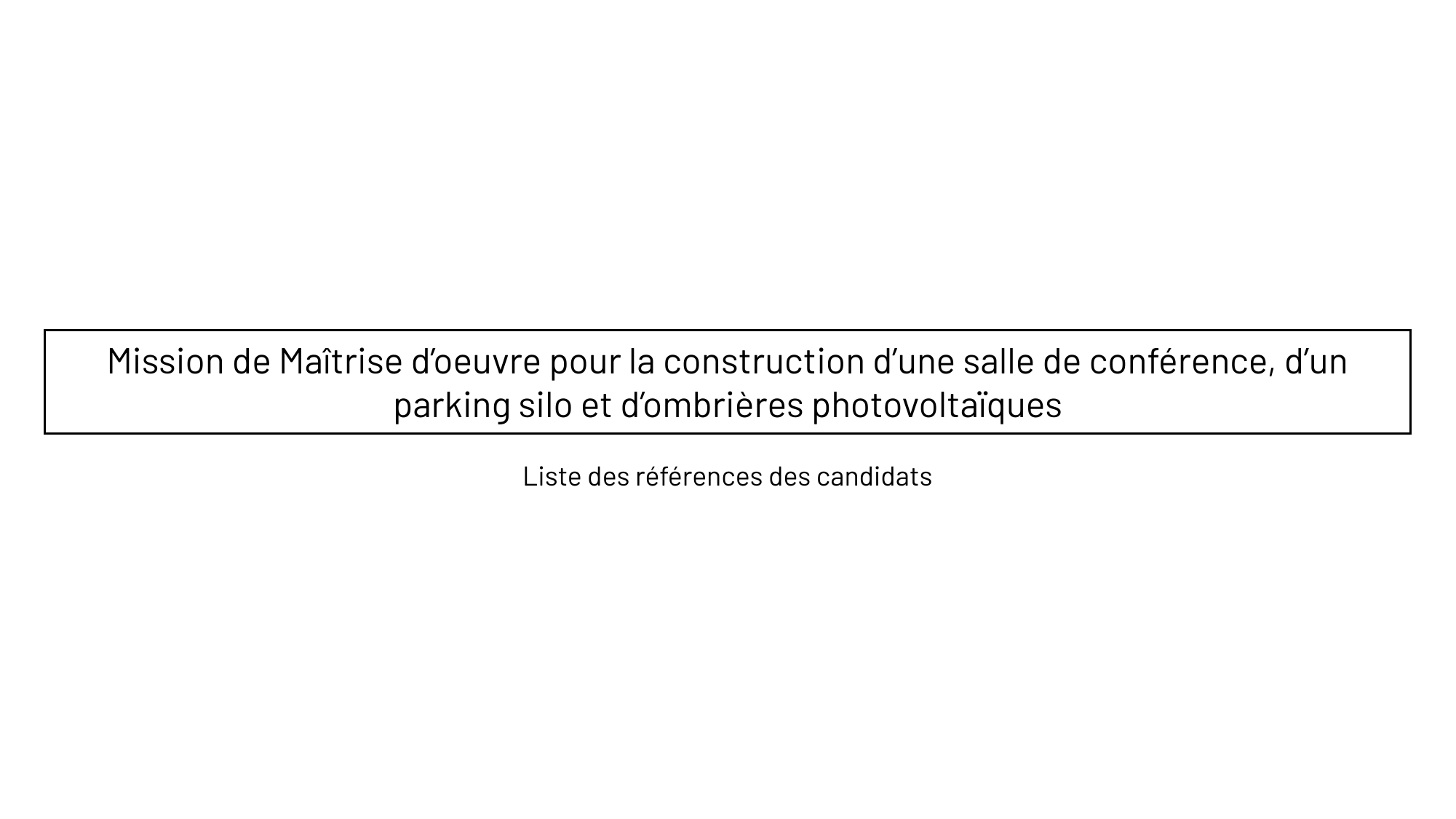

Mission de Maîtrise d’oeuvre pour la construction d’une salle de conférence, d’un parking silo et d’ombrières photovoltaïques
Liste des références des candidats